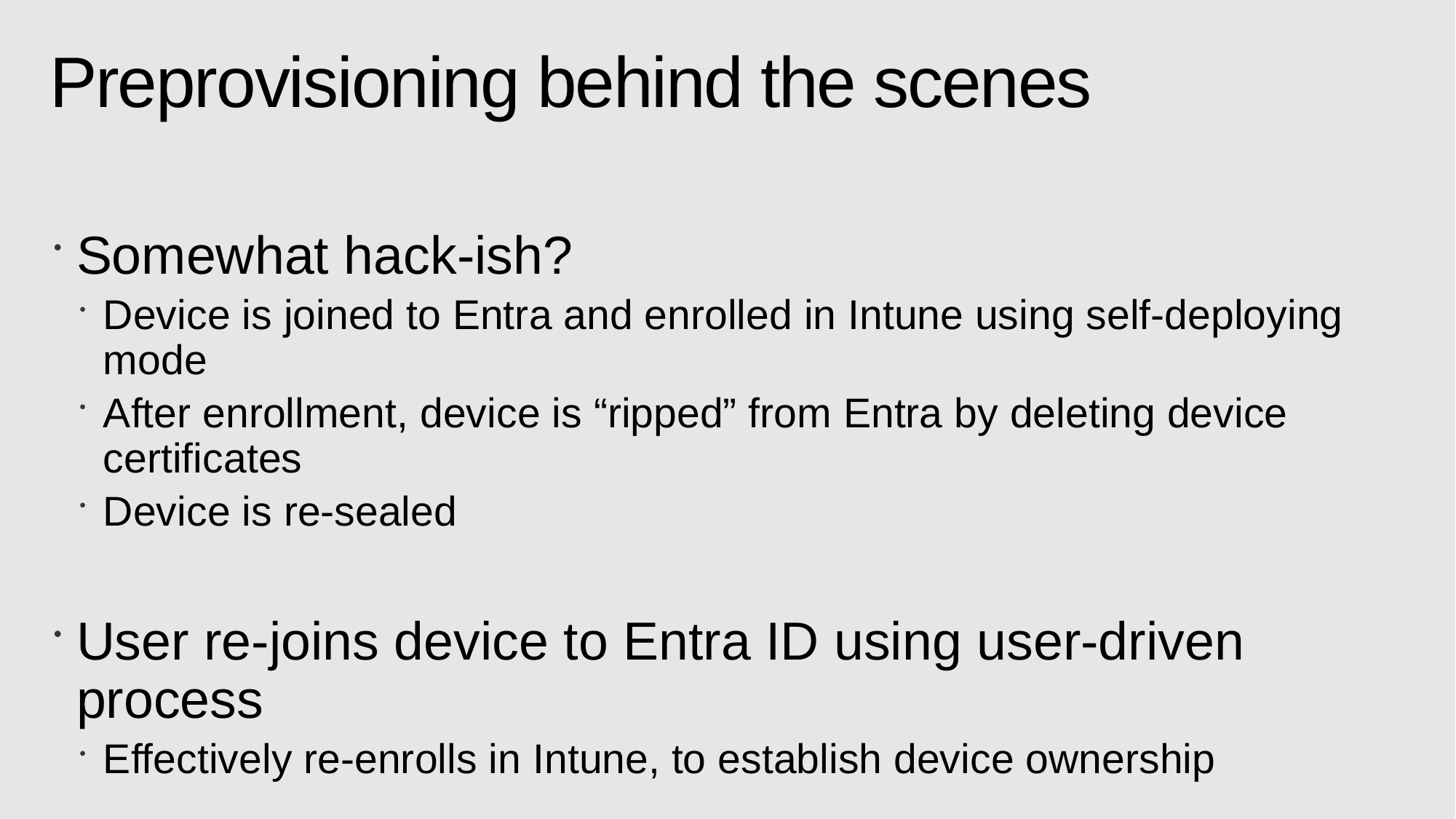

# Preprovisioning behind the scenes

Somewhat hack-ish?
Device is joined to Entra and enrolled in Intune using self-deploying mode
After enrollment, device is “ripped” from Entra by deleting device certificates
Device is re-sealed

User re-joins device to Entra ID using user-driven process
Effectively re-enrolls in Intune, to establish device ownership